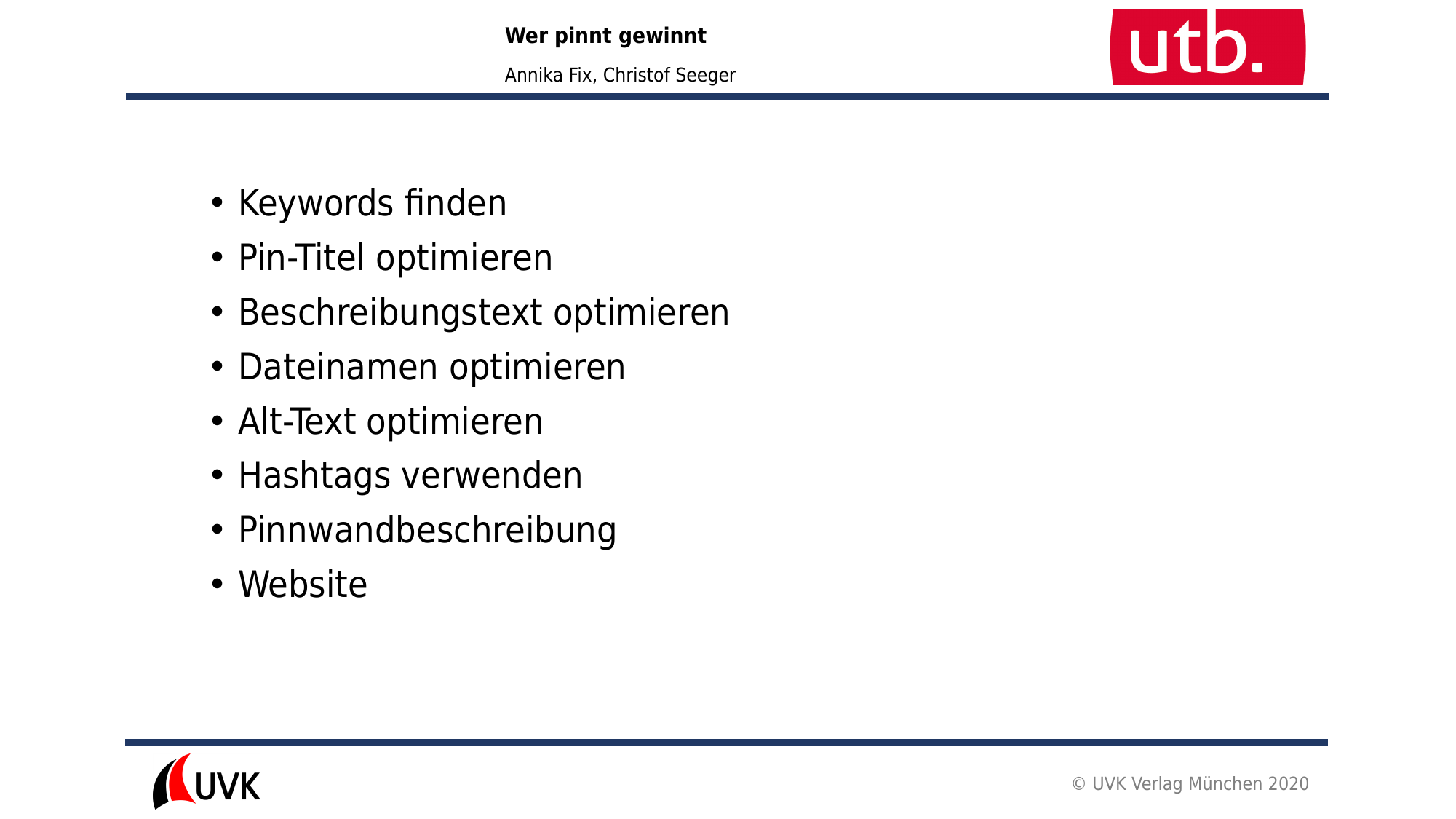

Keywords finden
Pin-Titel optimieren
Beschreibungstext optimieren
Dateinamen optimieren
Alt-Text optimieren
Hashtags verwenden
Pinnwandbeschreibung
Website